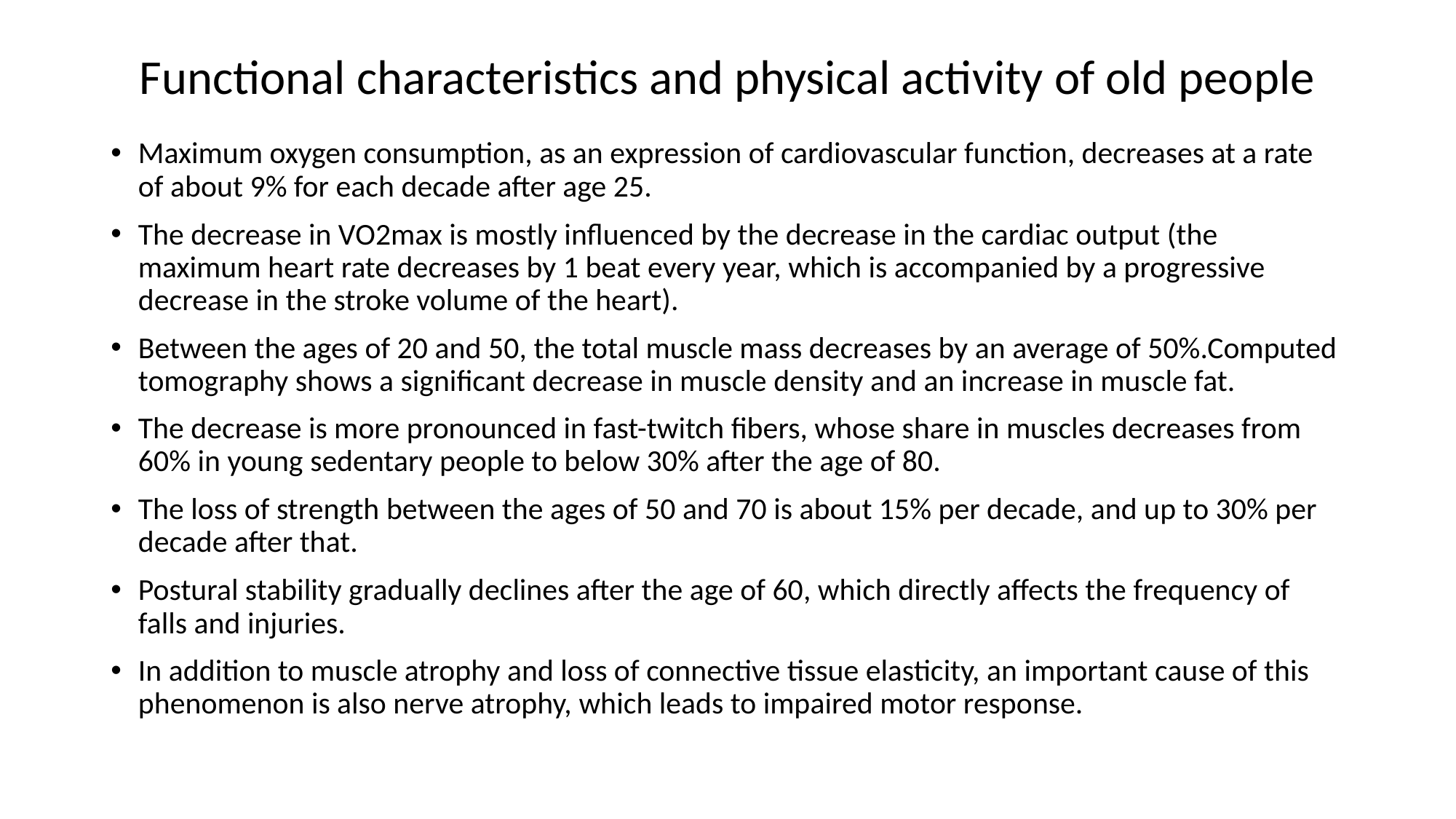

# Functional characteristics and physical activity of old people
Maximum oxygen consumption, as an expression of cardiovascular function, decreases at a rate of about 9% for each decade after age 25.
The decrease in VO2max is mostly influenced by the decrease in the cardiac output (the maximum heart rate decreases by 1 beat every year, which is accompanied by a progressive decrease in the stroke volume of the heart).
Between the ages of 20 and 50, the total muscle mass decreases by an average of 50%.Computed tomography shows a significant decrease in muscle density and an increase in muscle fat.
The decrease is more pronounced in fast-twitch fibers, whose share in muscles decreases from 60% in young sedentary people to below 30% after the age of 80.
The loss of strength between the ages of 50 and 70 is about 15% per decade, and up to 30% per decade after that.
Postural stability gradually declines after the age of 60, which directly affects the frequency of falls and injuries.
In addition to muscle atrophy and loss of connective tissue elasticity, an important cause of this phenomenon is also nerve atrophy, which leads to impaired motor response.